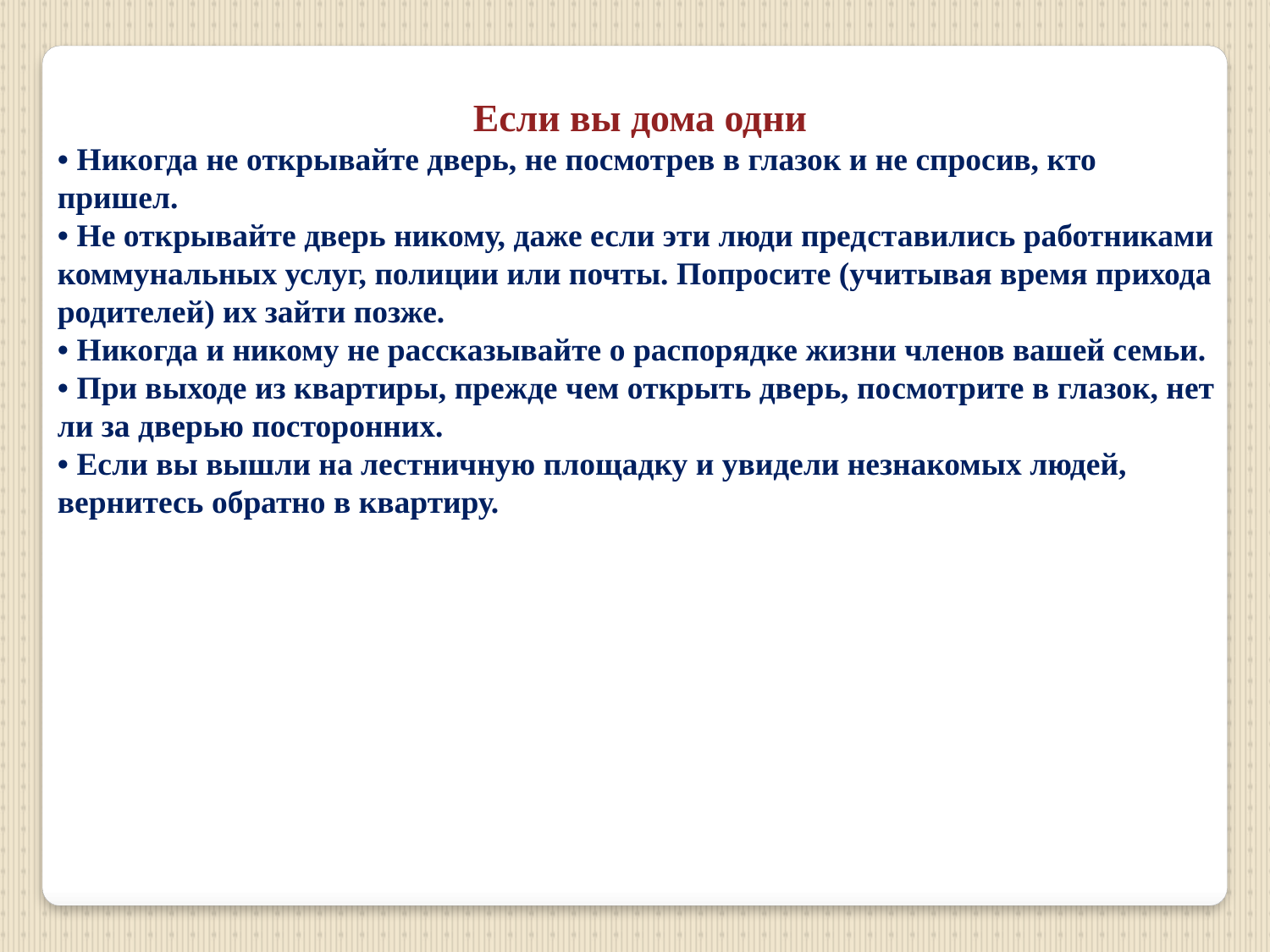

Если вы дома одни
• Никогда не открывайте дверь, не посмотрев в глазок и не спросив, кто пришел.
• Не открывайте дверь никому, даже если эти люди пред­ставились работниками коммунальных услуг, полиции или почты. Попросите (учитывая время прихода родителей) их зай­ти позже.
• Никогда и никому не рассказывайте о распорядке жиз­ни членов вашей семьи.
• При выходе из квартиры, прежде чем открыть дверь, по­смотрите в глазок, нет ли за дверью посторонних.
• Если вы вышли на лестничную площадку и увидели незнакомых людей, вернитесь обратно в квартиру.